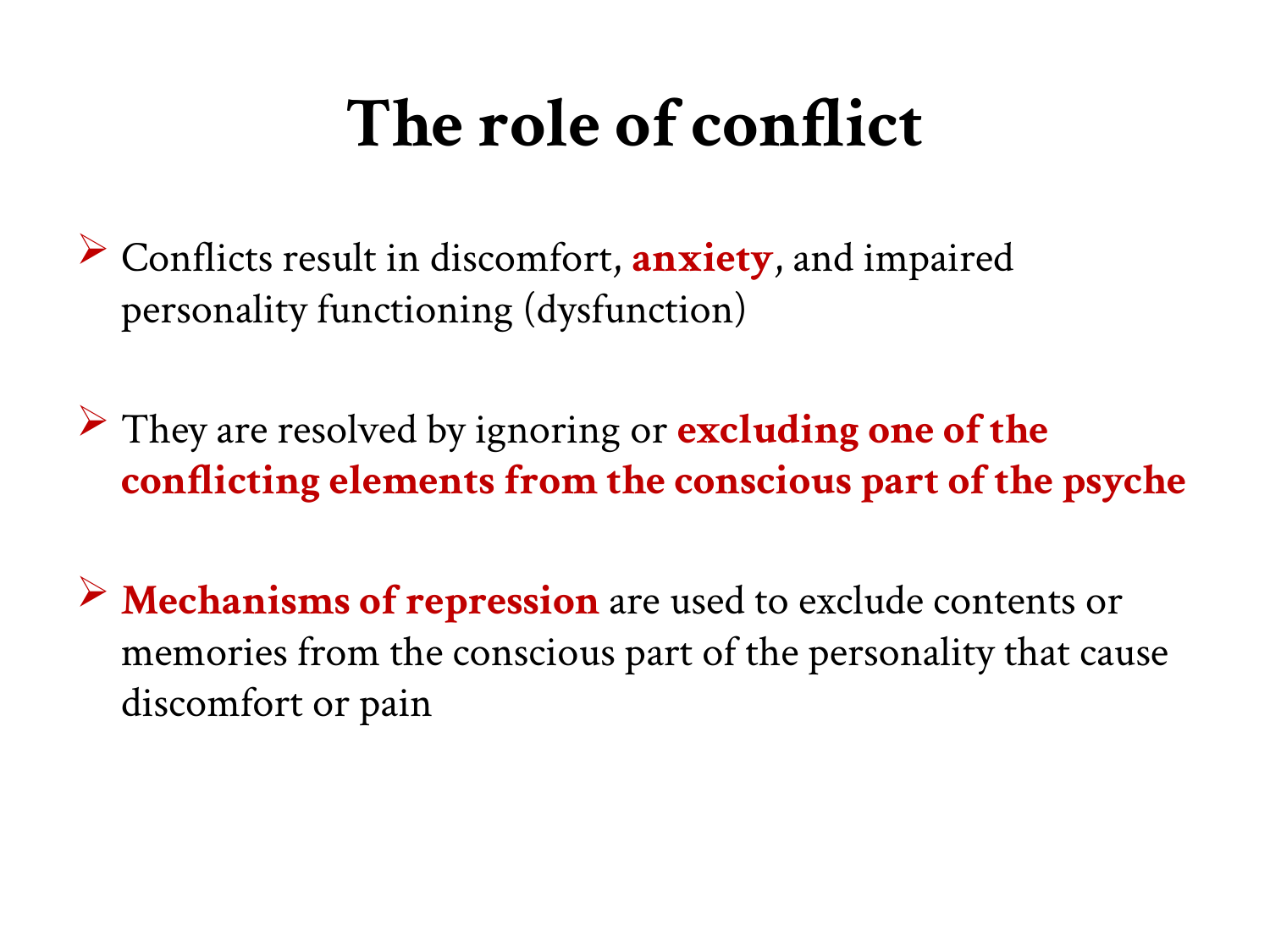

# The role of conflict
Conflicts result in discomfort, anxiety, and impaired personality functioning (dysfunction)

They are resolved by ignoring or excluding one of the conflicting elements from the conscious part of the psyche

Mechanisms of repression are used to exclude contents or memories from the conscious part of the personality that cause discomfort or pain